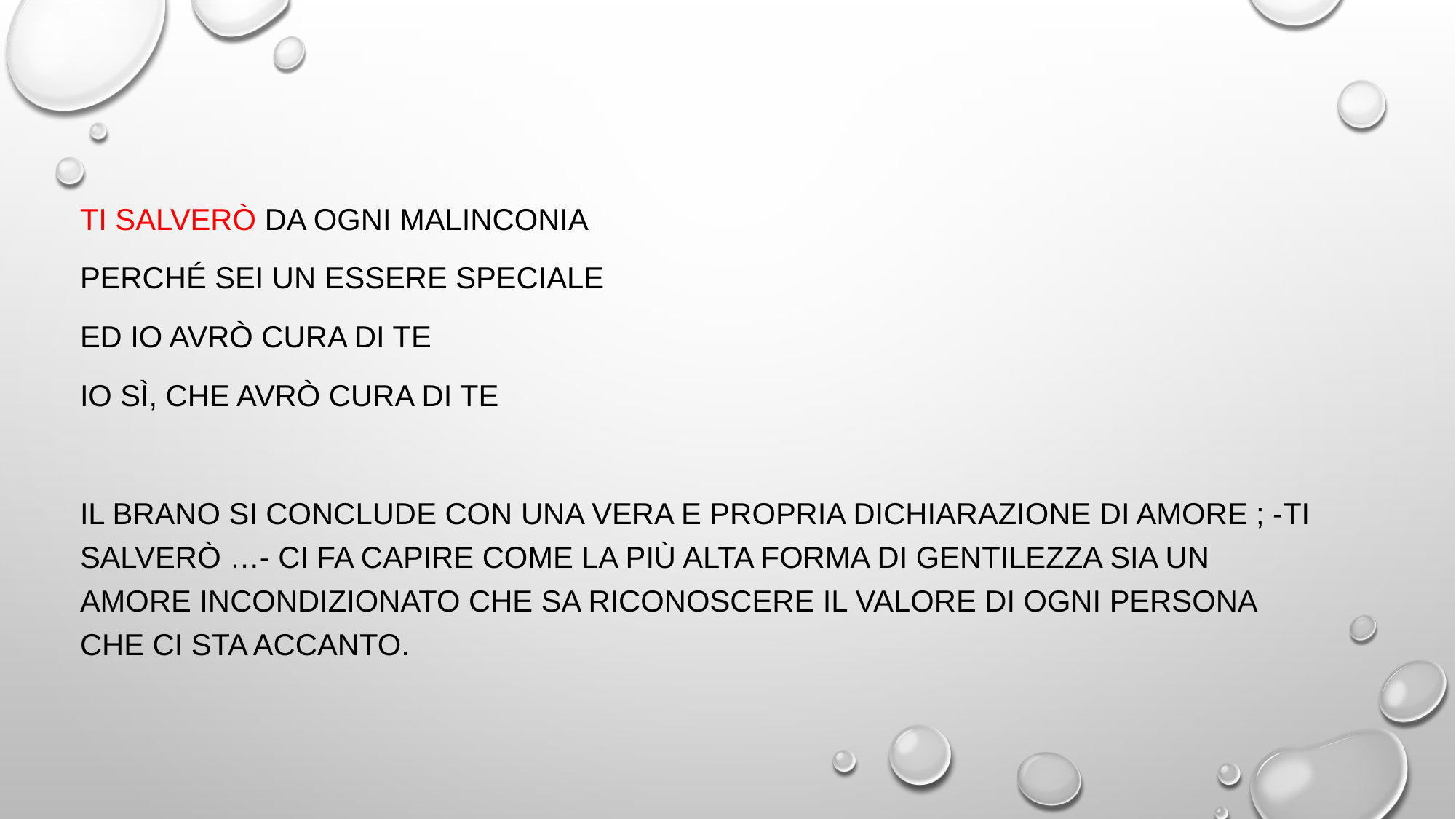

Ti salverò da ogni malinconia
Perché sei un essere speciale
Ed io avrò cura di te
Io sì, che avrò cura di te

Il brano si conclude con una vera e propria dichiarazione di amore ; -Ti salverò …- ci fa capire come la più alta forma di gentilezza sia un amore incondizionato che sa riconoscere il valore di ogni persona che ci sta accanto.